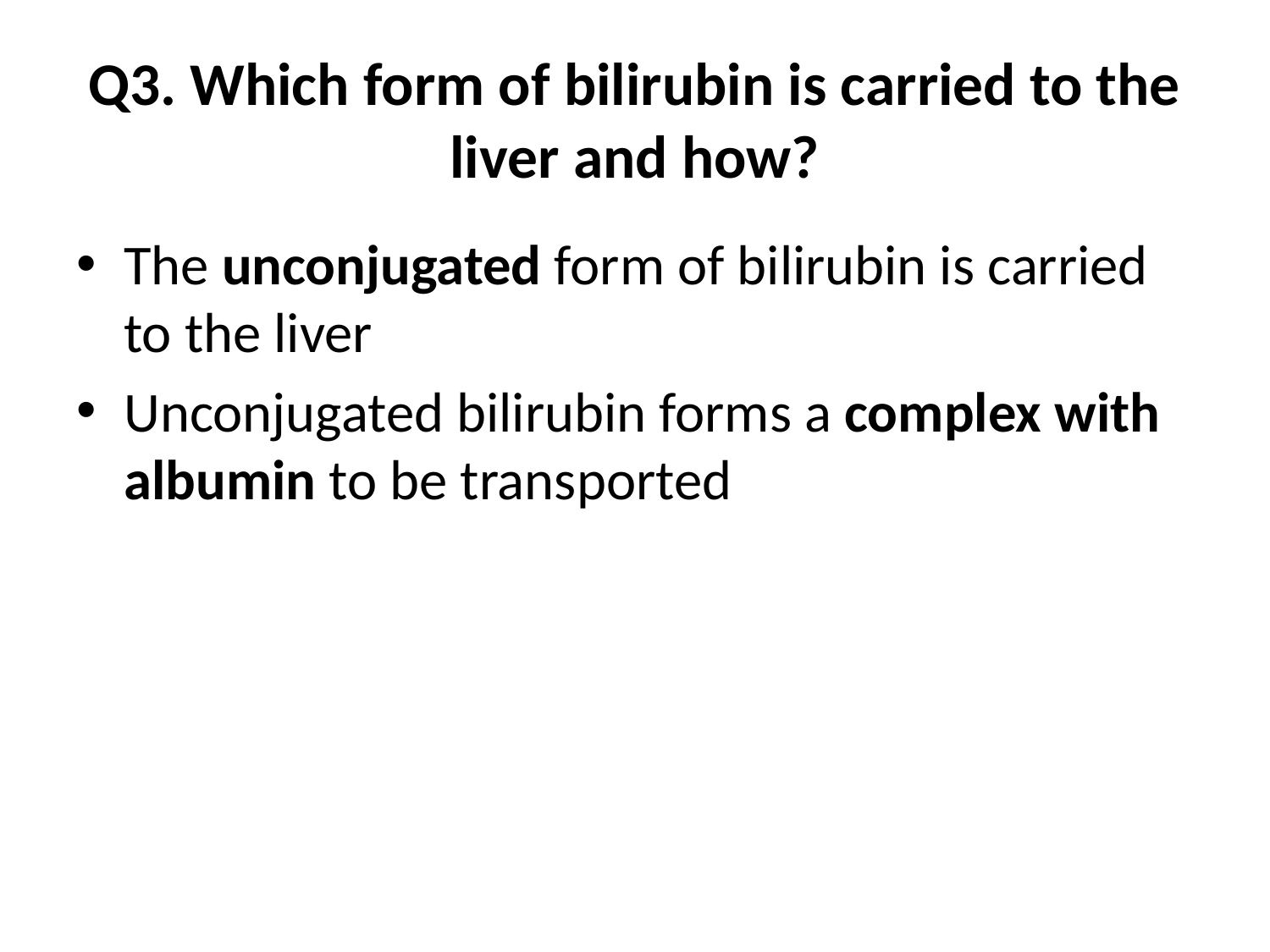

# Q3. Which form of bilirubin is carried to the liver and how?
The unconjugated form of bilirubin is carried to the liver
Unconjugated bilirubin forms a complex with albumin to be transported